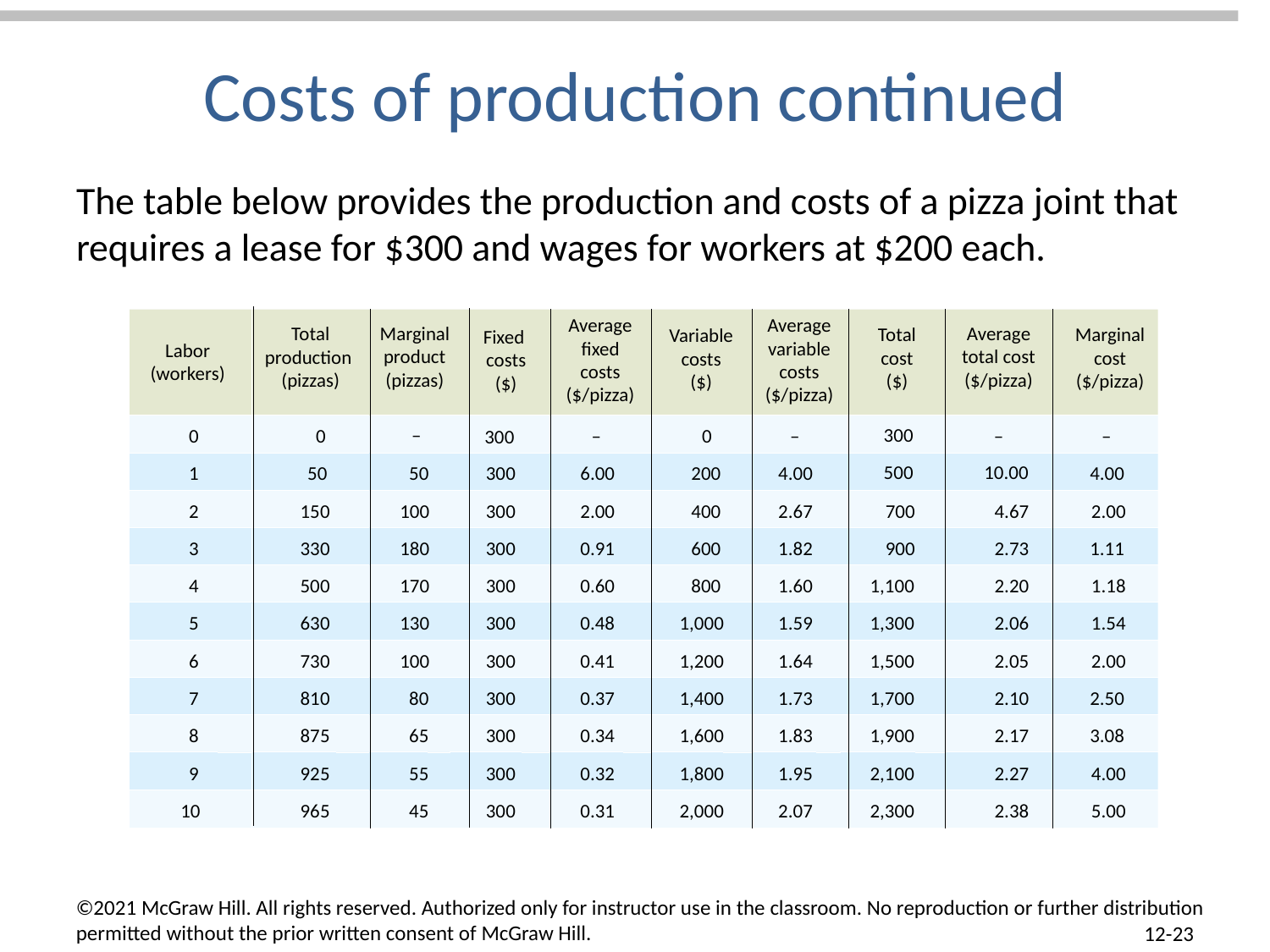

# Costs of production continued
The table below provides the production and costs of a pizza joint that requires a lease for $300 and wages for workers at $200 each.
Average fixed costs ($/pizza)
Average variable costs ($/pizza)

Marginal product (pizzas)
Average total cost ($/pizza)
Total production
(pizzas)
Total cost
($)
Marginal cost ($/pizza)
Variable costs
($)
Fixed
costs
($)
Labor (workers)

–
300
0
0
–
0
–
–
–
300

500
10.00
4.00
1
50
50
300
6.00
200
4.00

2.67
700
2
150
100
300
2.00
400
4.67
2.00

1.82
900
3
330
180
300
0.91
600
2.73
1.11

4
500
170
300
0.60
800
1.60
1,100
2.20
1.18

5
630
130
300
0.48
1,000
1.59
1,300
2.06
1.54

6
730
100
300
0.41
1,200
1.64
1,500
2.05
2.00

7
810
80
300
0.37
1,400
1.73
1,700
2.10
2.50

8
875
65
300
0.34
1,600
1.83
1,900
2.17
3.08

9
925
55
300
0.32
1,800
1.95
2,100
2.27
4.00

10
965
45
300
0.31
2,000
2.07
2,300
2.38
5.00